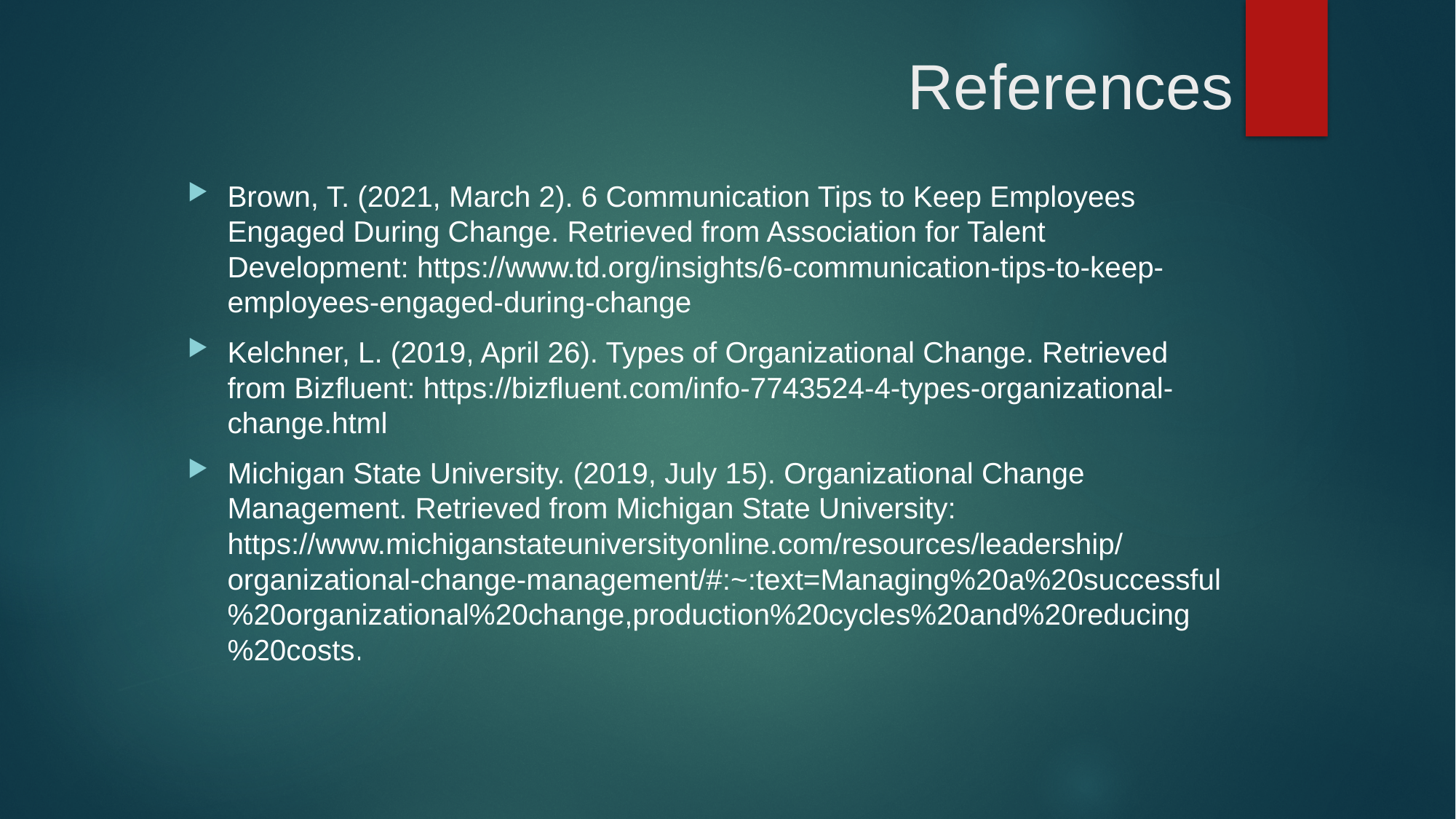

# References
Brown, T. (2021, March 2). 6 Communication Tips to Keep Employees Engaged During Change. Retrieved from Association for Talent Development: https://www.td.org/insights/6-communication-tips-to-keep-employees-engaged-during-change
Kelchner, L. (2019, April 26). Types of Organizational Change. Retrieved from Bizfluent: https://bizfluent.com/info-7743524-4-types-organizational-change.html
Michigan State University. (2019, July 15). Organizational Change Management. Retrieved from Michigan State University: https://www.michiganstateuniversityonline.com/resources/leadership/organizational-change-management/#:~:text=Managing%20a%20successful%20organizational%20change,production%20cycles%20and%20reducing%20costs.